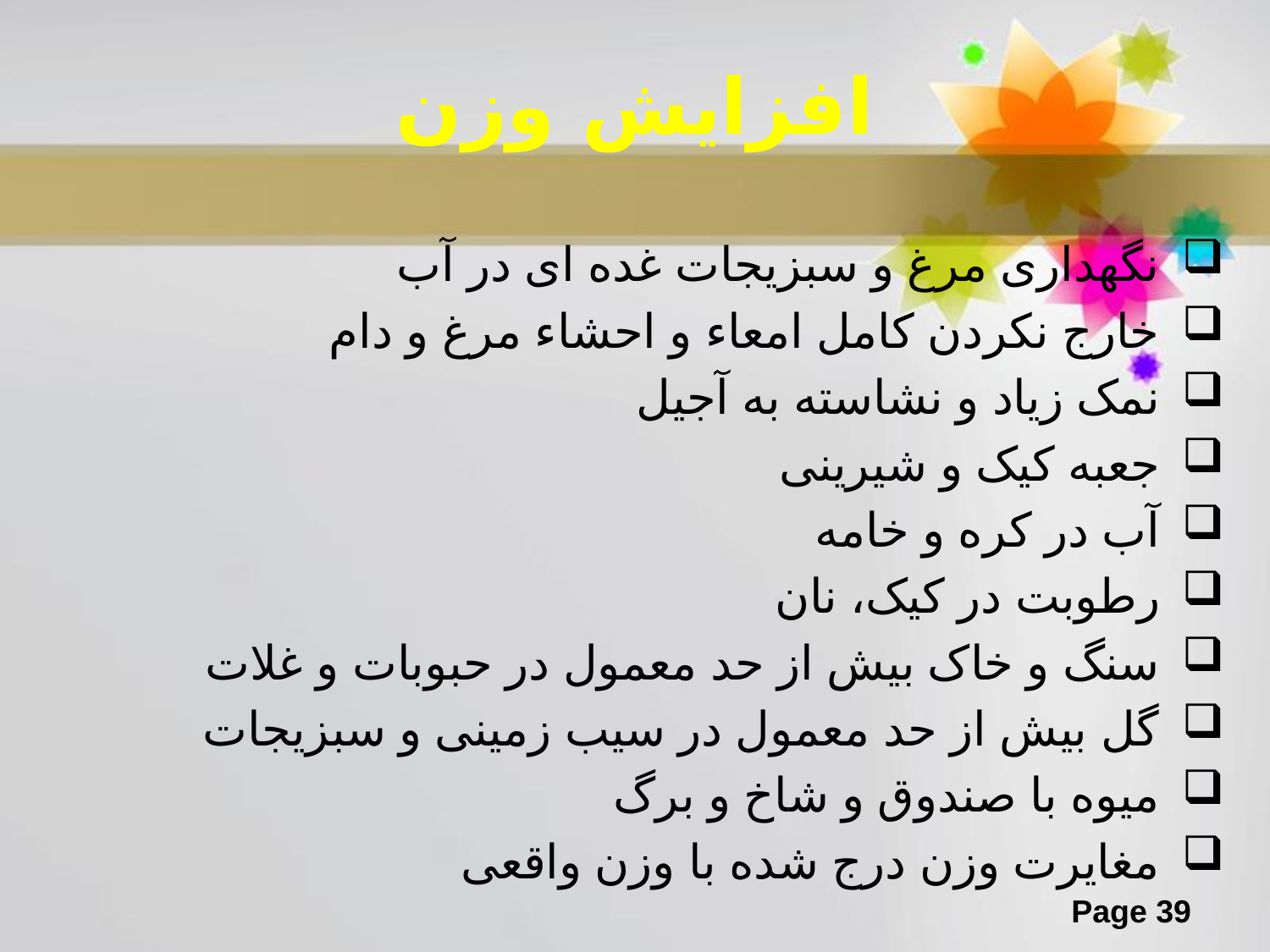

# افزایش وزن
نگهداری مرغ و سبزیجات غده ای در آب
خارج نکردن کامل امعاء و احشاء مرغ و دام
نمک زیاد و نشاسته به آجیل
جعبه کیک و شیرینی
آب در کره و خامه
رطوبت در کیک، نان
سنگ و خاک بیش از حد معمول در حبوبات و غلات
گل بیش از حد معمول در سیب زمینی و سبزیجات
میوه با صندوق و شاخ و برگ
مغایرت وزن درج شده با وزن واقعی